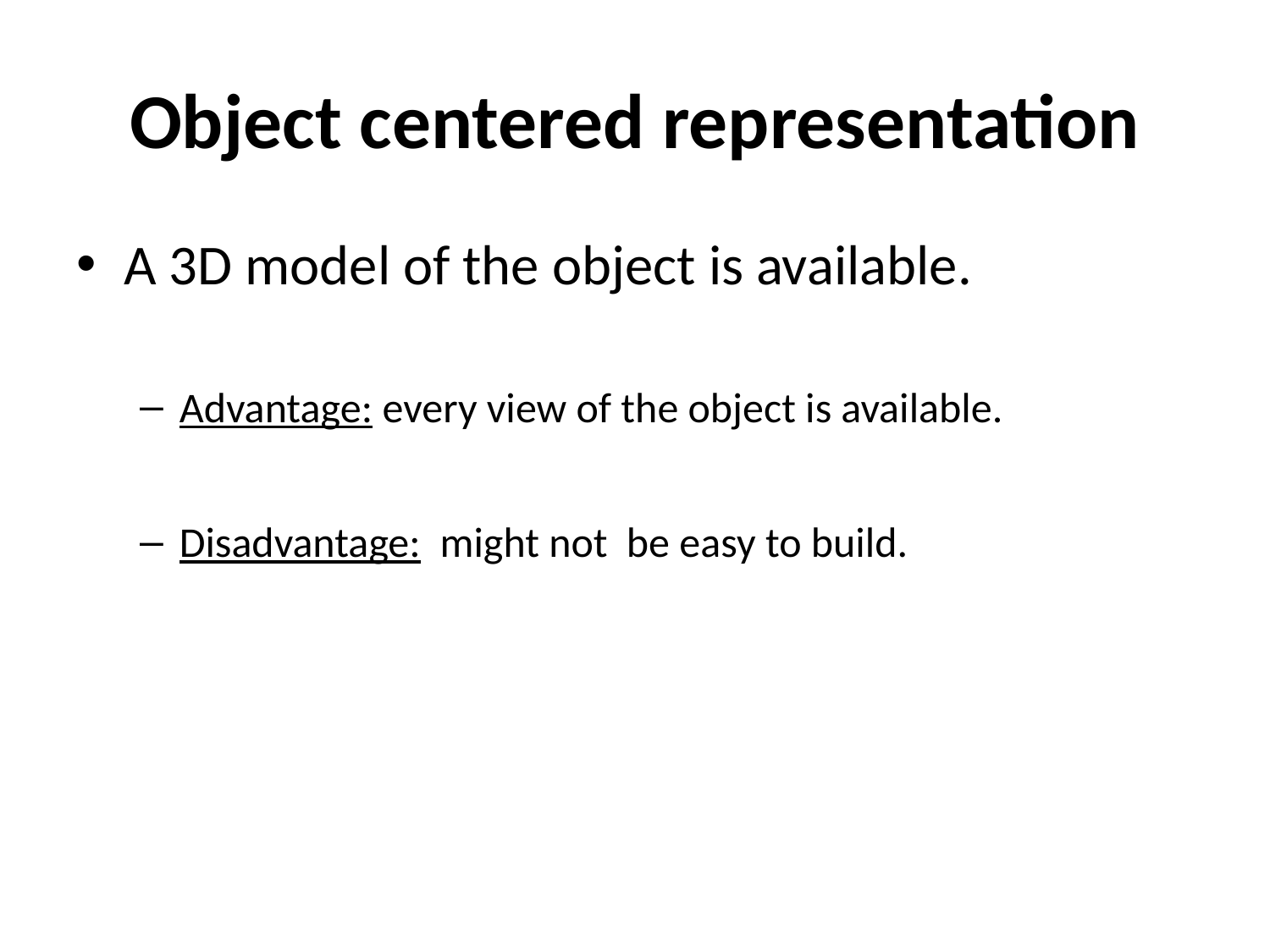

# Object centered representation
A 3D model of the object is available.

Advantage: every view of the object is available.

Disadvantage:  might not  be easy to build.